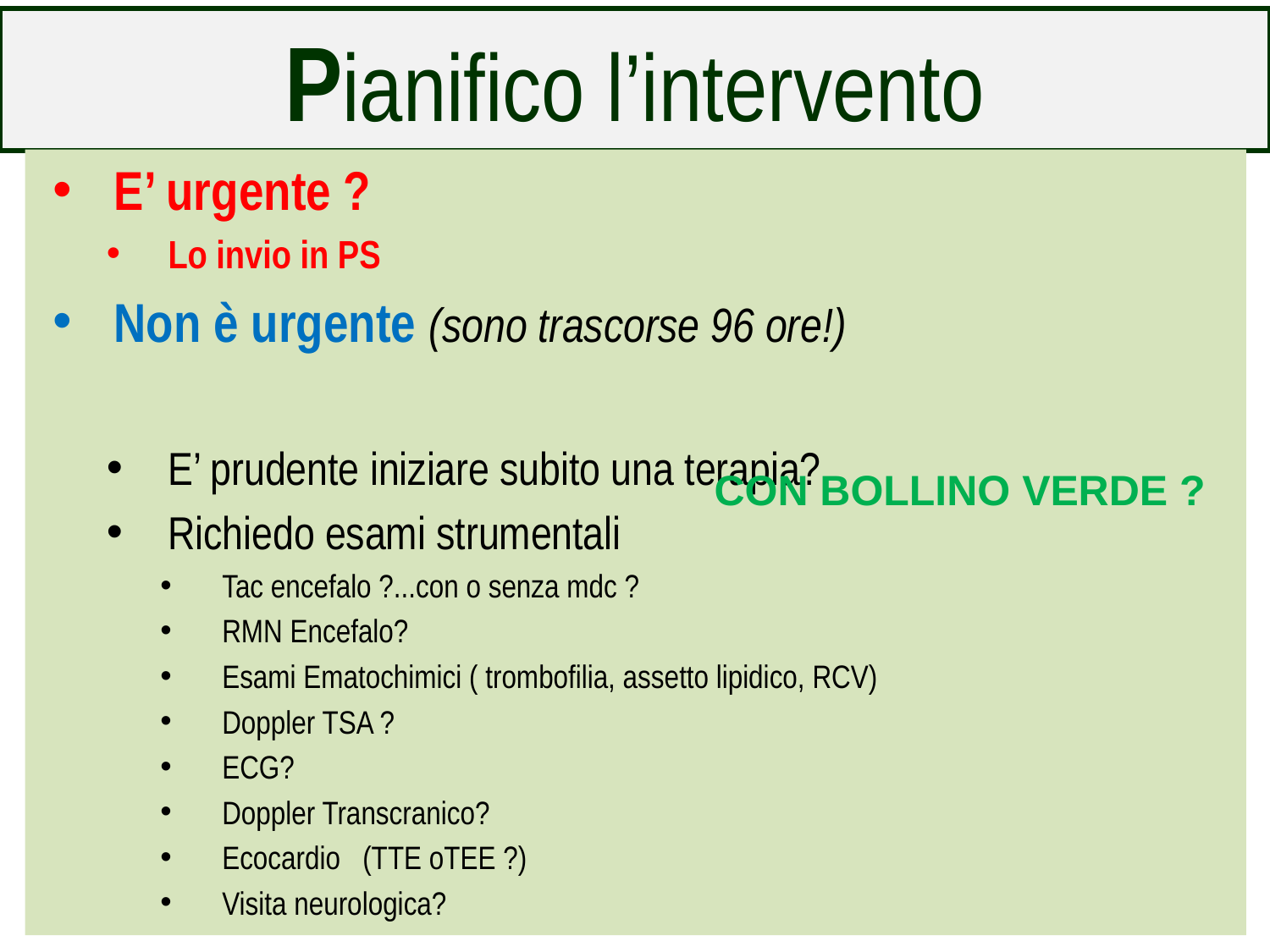

# Pianifico l’intervento
E’ urgente ?
Lo invio in PS
Non è urgente (sono trascorse 96 ore!)

E’ prudente iniziare subito una terapia?
Richiedo esami strumentali
Tac encefalo ?...con o senza mdc ?
RMN Encefalo?
Esami Ematochimici ( trombofilia, assetto lipidico, RCV)
Doppler TSA ?
ECG?
Doppler Transcranico?
Ecocardio   (TTE oTEE ?)
Visita neurologica?
CON BOLLINO VERDE ?